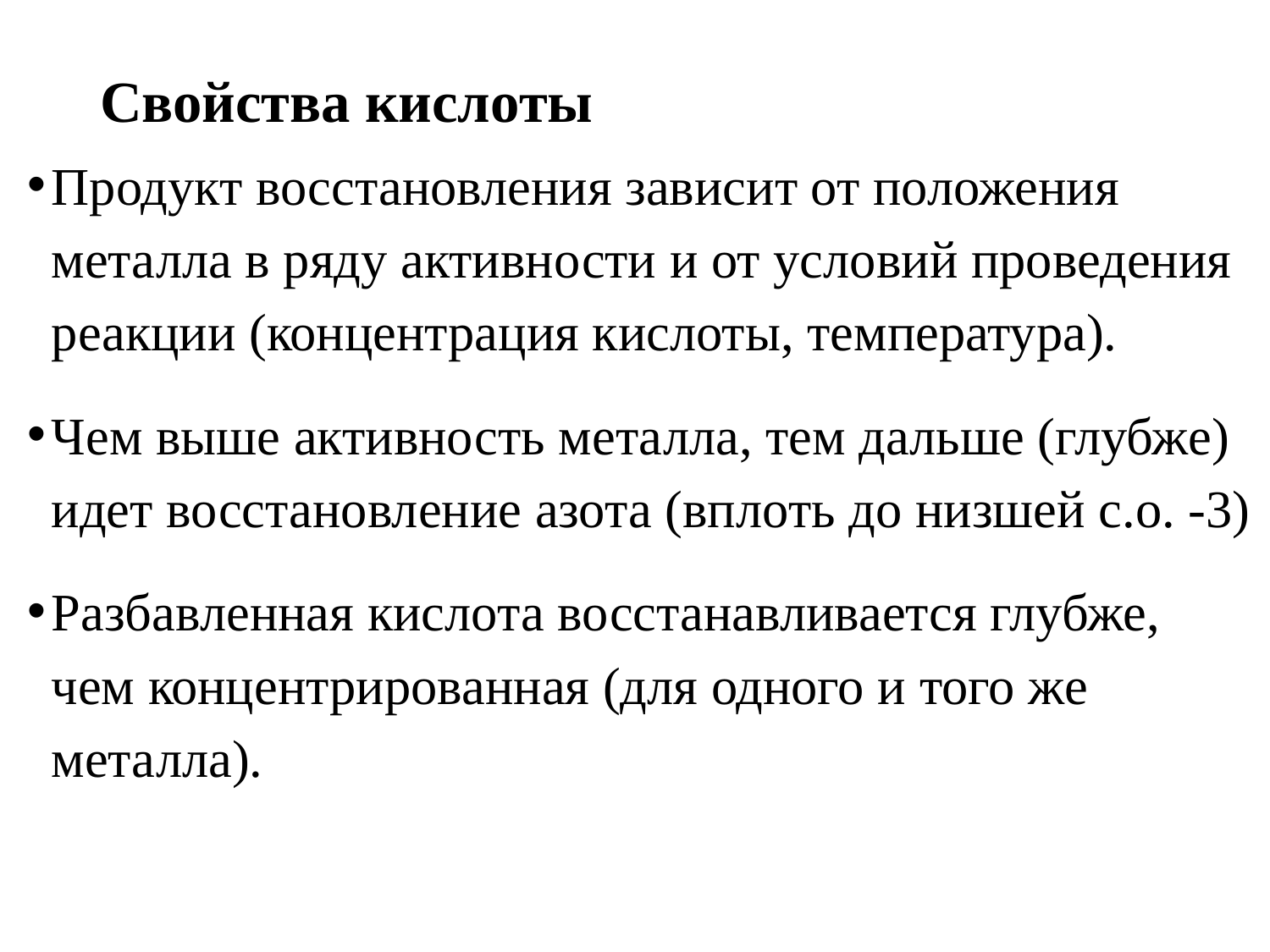

# Свойства кислоты
Продукт восстановления зависит от положения металла в ряду активности и от условий проведения реакции (концентрация кислоты, температура).
Чем выше активность металла, тем дальше (глубже) идет восстановление азота (вплоть до низшей с.о. -3)
Разбавленная кислота восстанавливается глубже, чем концентрированная (для одного и того же металла).